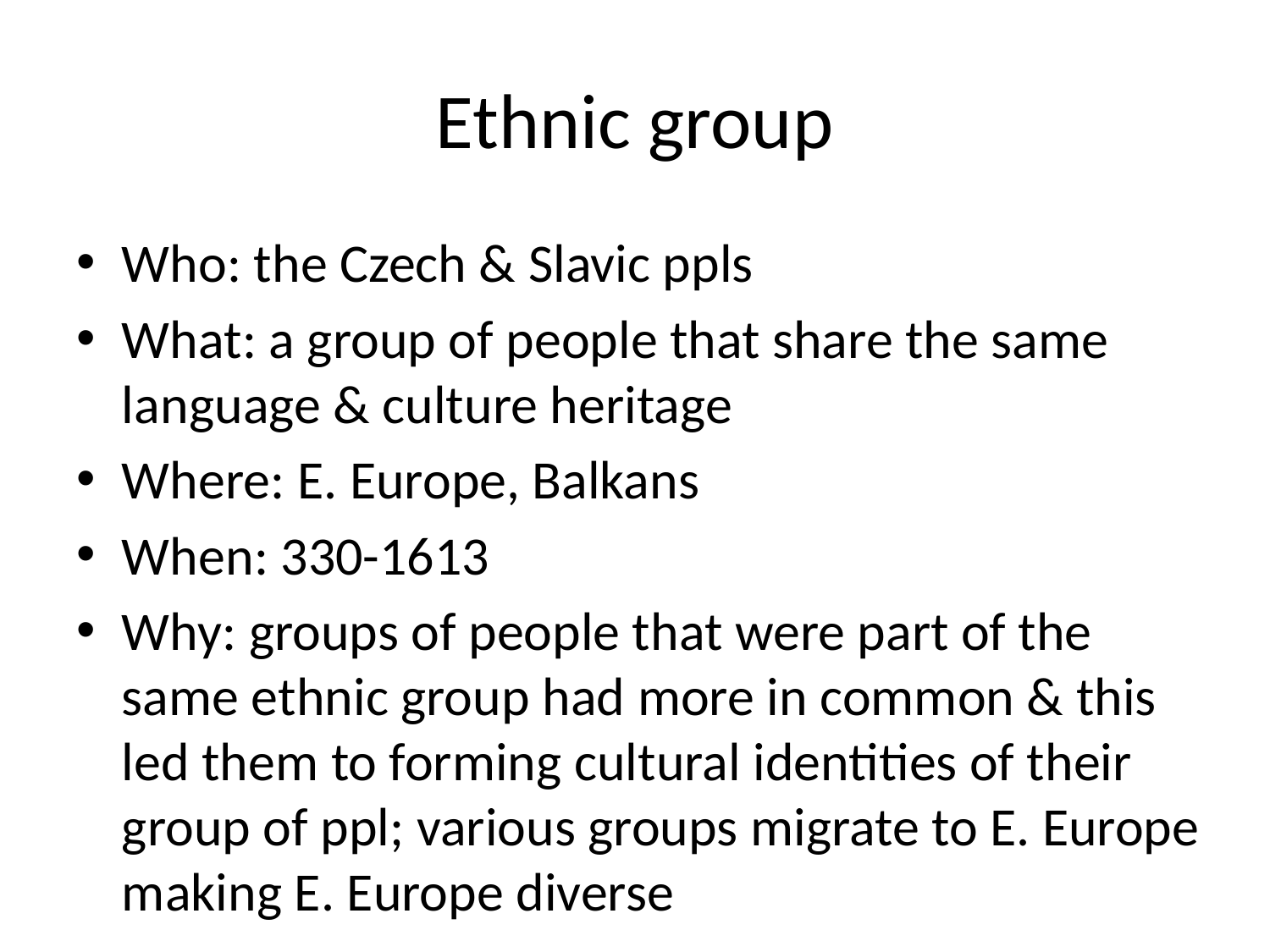

# Ethnic group
Who: the Czech & Slavic ppls
What: a group of people that share the same language & culture heritage
Where: E. Europe, Balkans
When: 330-1613
Why: groups of people that were part of the same ethnic group had more in common & this led them to forming cultural identities of their group of ppl; various groups migrate to E. Europe making E. Europe diverse